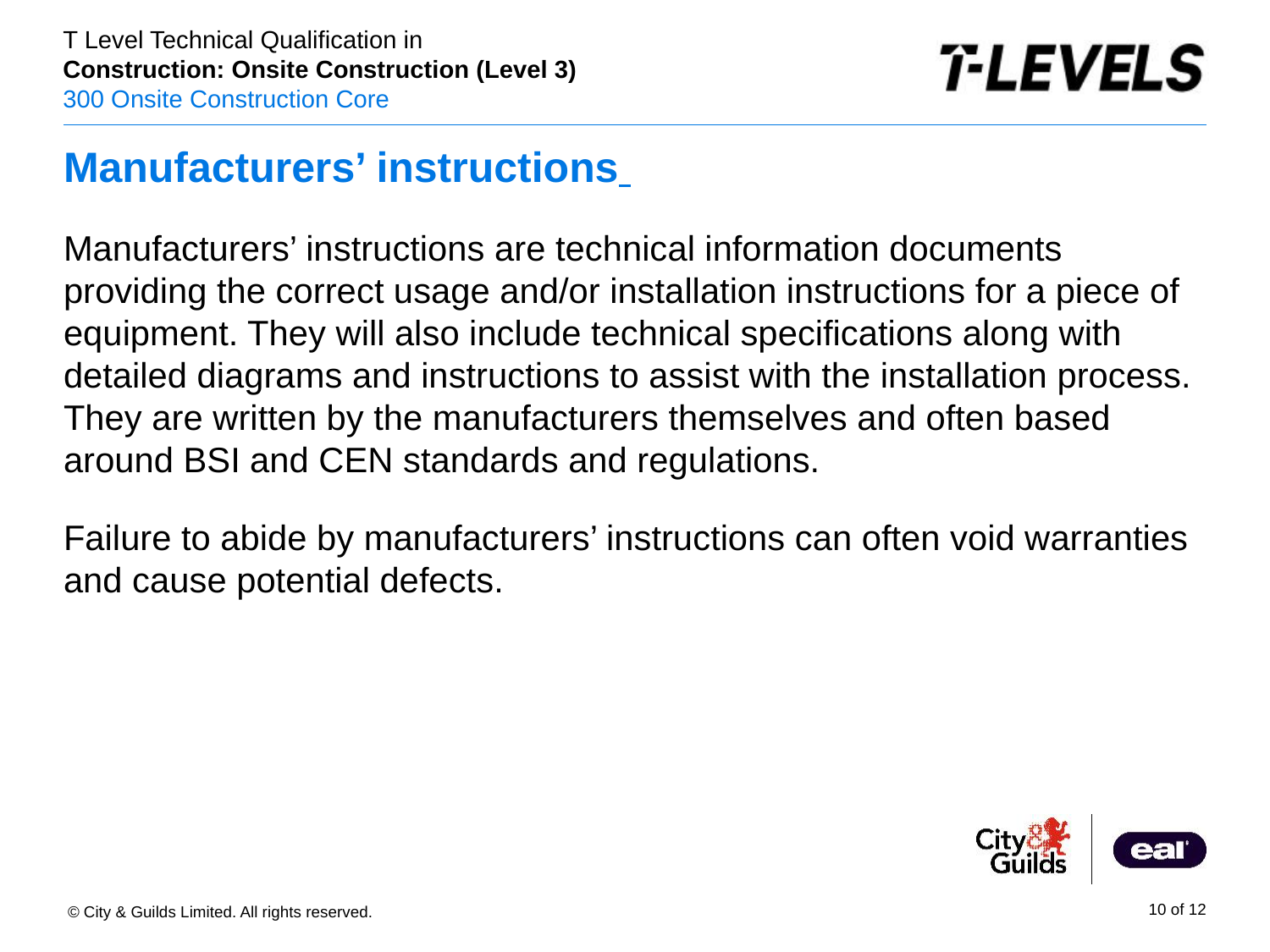

# Manufacturers’ instructions
Manufacturers’ instructions are technical information documents providing the correct usage and/or installation instructions for a piece of equipment. They will also include technical specifications along with detailed diagrams and instructions to assist with the installation process. They are written by the manufacturers themselves and often based around BSI and CEN standards and regulations.
Failure to abide by manufacturers’ instructions can often void warranties and cause potential defects.